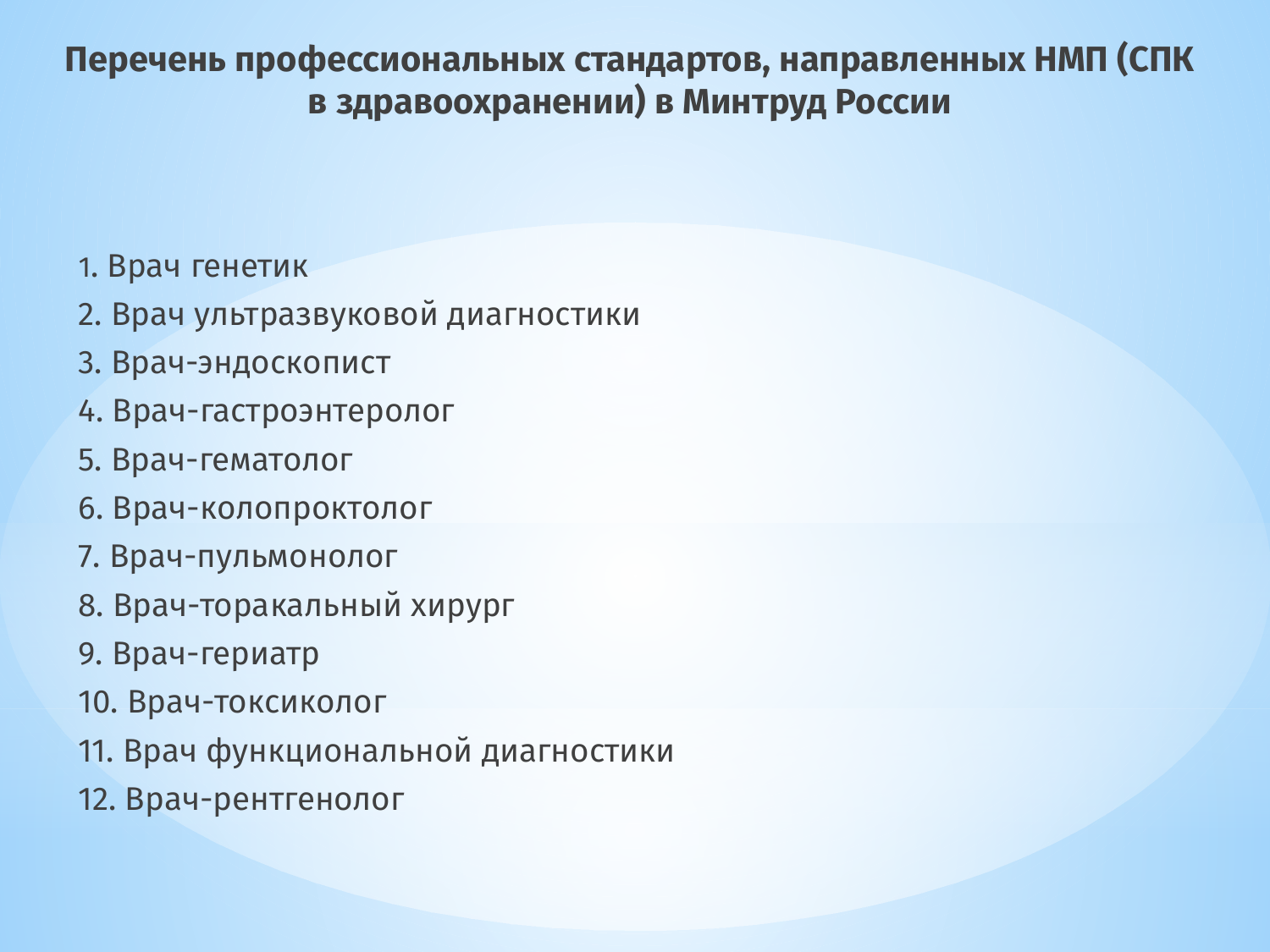

Перечень профессиональных стандартов, направленных НМП (СПК в здравоохранении) в Минтруд России
1. Врач генетик
2. Врач ультразвуковой диагностики
3. Врач-эндоскопист
4. Врач-гастроэнтеролог
5. Врач-гематолог
6. Врач-колопроктолог
7. Врач-пульмонолог
8. Врач-торакальный хирург
9. Врач-гериатр
10. Врач-токсиколог
11. Врач функциональной диагностики
12. Врач-рентгенолог